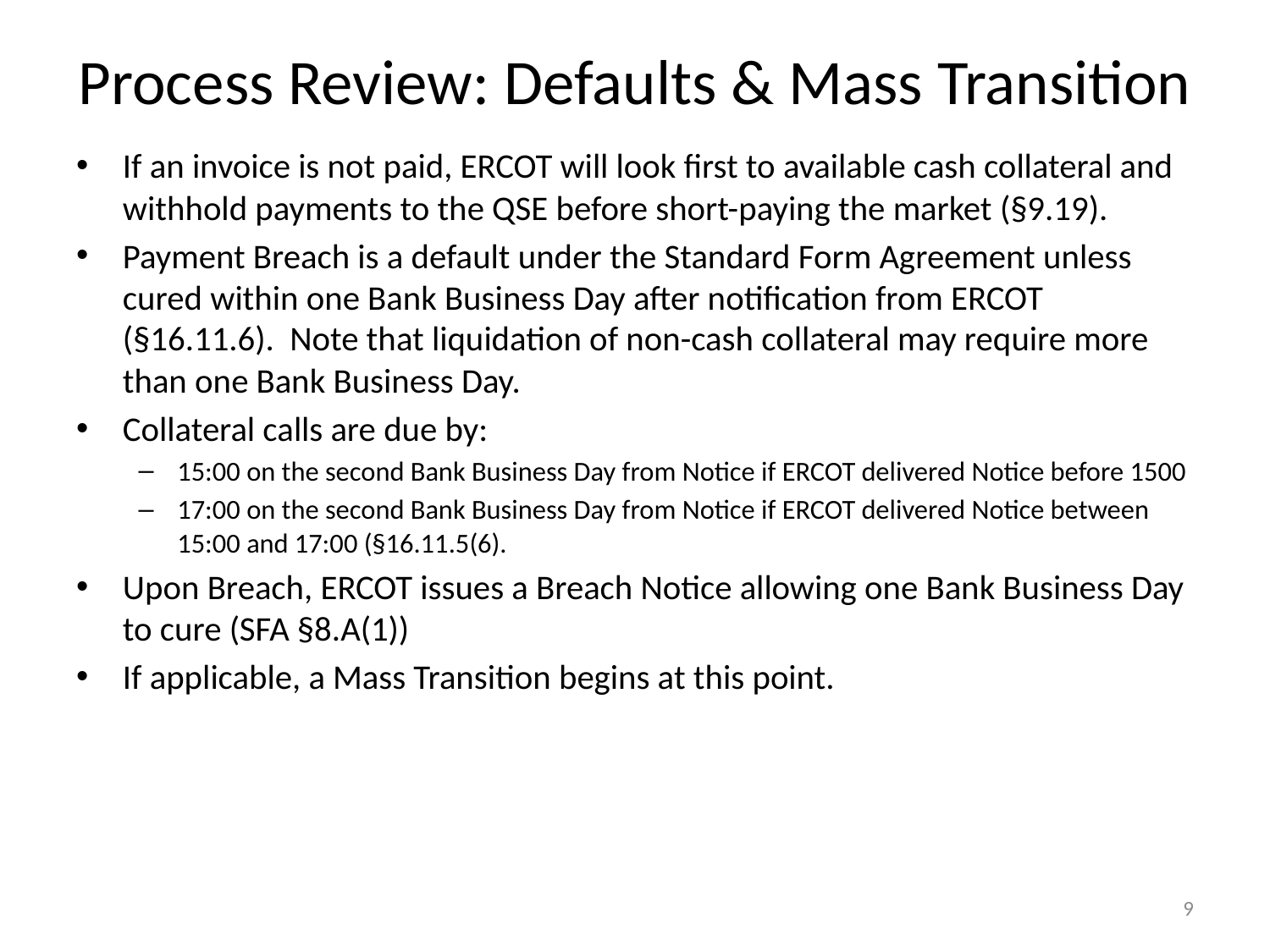

# Process Review: Defaults & Mass Transition
If an invoice is not paid, ERCOT will look first to available cash collateral and withhold payments to the QSE before short-paying the market (§9.19).
Payment Breach is a default under the Standard Form Agreement unless cured within one Bank Business Day after notification from ERCOT (§16.11.6).  Note that liquidation of non-cash collateral may require more than one Bank Business Day.
Collateral calls are due by:
15:00 on the second Bank Business Day from Notice if ERCOT delivered Notice before 1500
17:00 on the second Bank Business Day from Notice if ERCOT delivered Notice between 15:00 and 17:00 (§16.11.5(6).
Upon Breach, ERCOT issues a Breach Notice allowing one Bank Business Day to cure (SFA §8.A(1))
If applicable, a Mass Transition begins at this point.
9